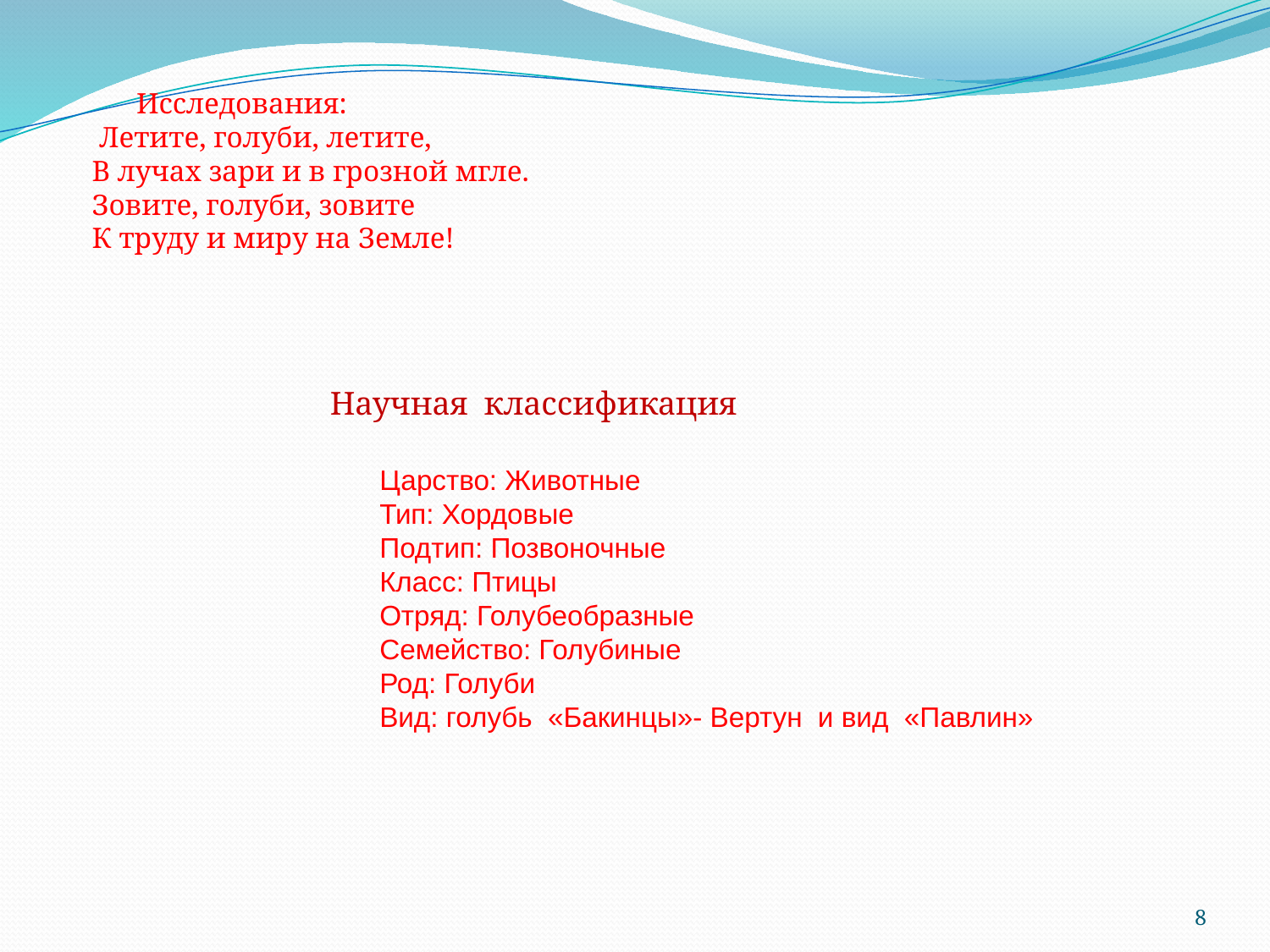

Исследования:
 Летите, голуби, летите,
В лучах зари и в грозной мгле.
Зовите, голуби, зовите
К труду и миру на Земле!
Научная  классификация
Царство: Животные
Тип: Хордовые
Подтип: Позвоночные
Класс: Птицы
Отряд: Голубеобразные
Семейство: Голубиные
Род: Голуби
Вид: голубь  «Бакинцы»- Вертун  и вид  «Павлин»

8